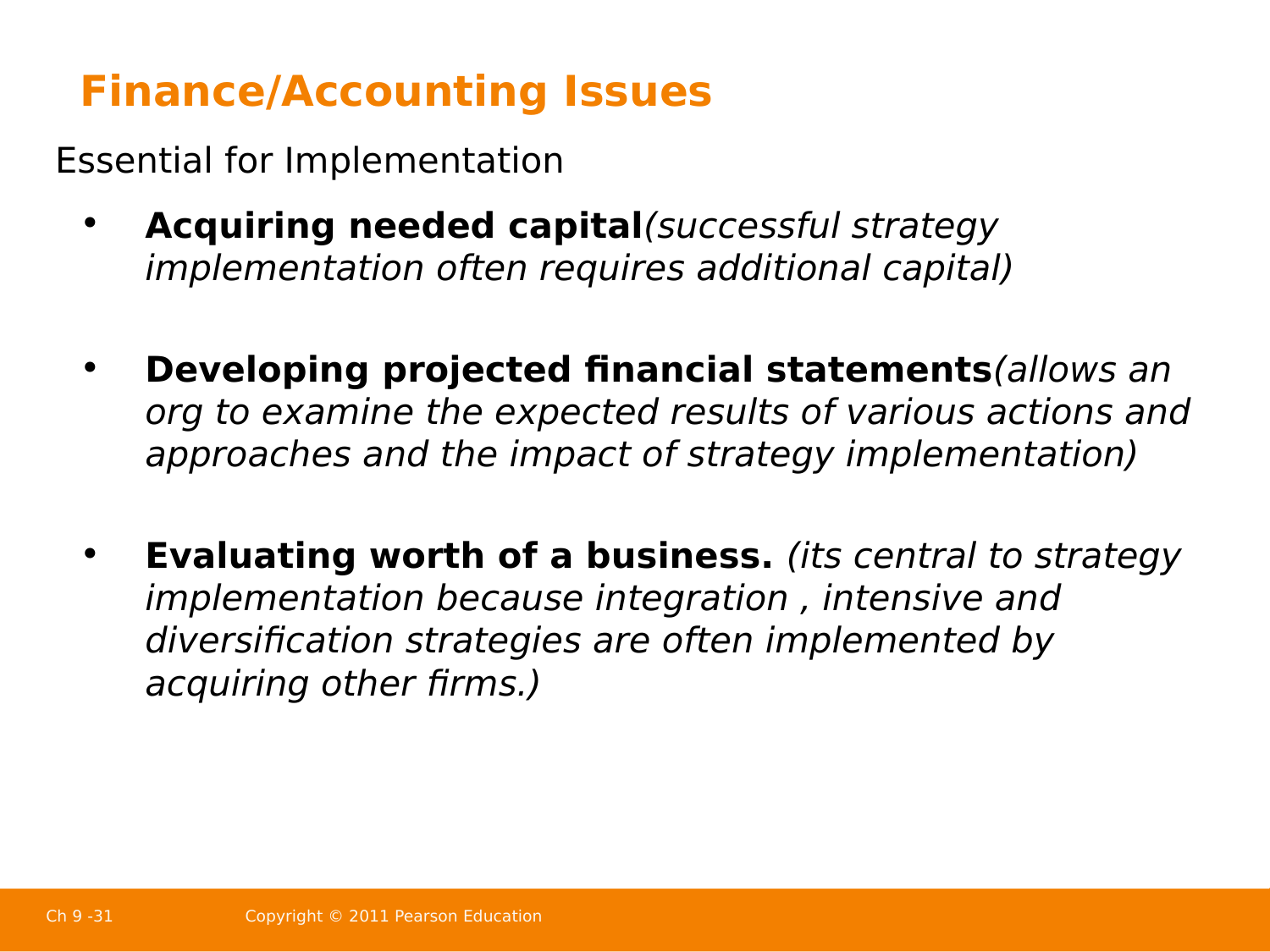

Finance/Accounting Issues
Essential for Implementation
Acquiring needed capital(successful strategy implementation often requires additional capital)

Developing projected financial statements(allows an org to examine the expected results of various actions and approaches and the impact of strategy implementation)

Evaluating worth of a business. (its central to strategy implementation because integration , intensive and diversification strategies are often implemented by acquiring other firms.)
Ch 9 -31
Copyright © 2011 Pearson Education